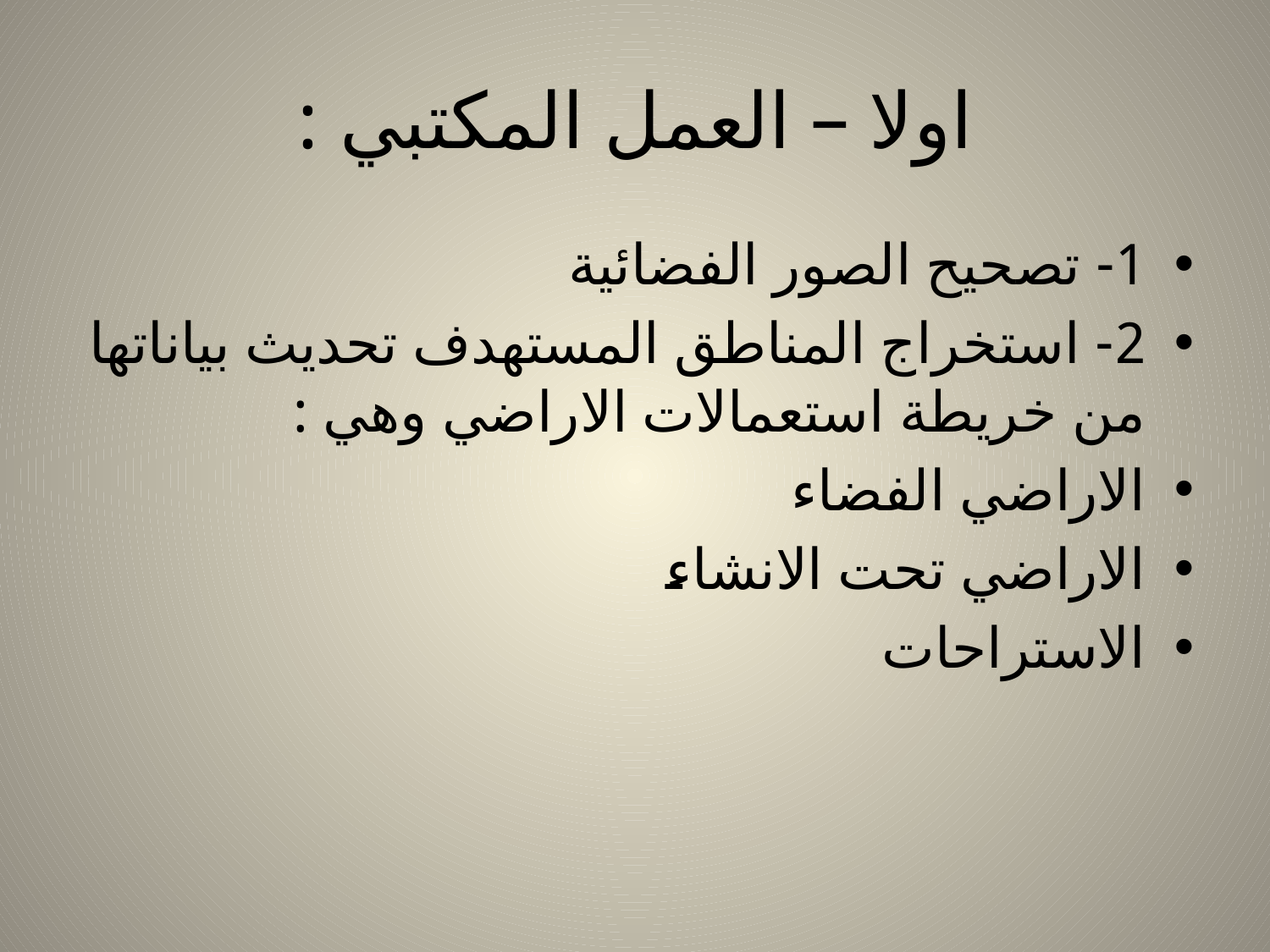

# اولا – العمل المكتبي :
1- تصحيح الصور الفضائية
2- استخراج المناطق المستهدف تحديث بياناتها من خريطة استعمالات الاراضي وهي :
الاراضي الفضاء
الاراضي تحت الانشاء
الاستراحات